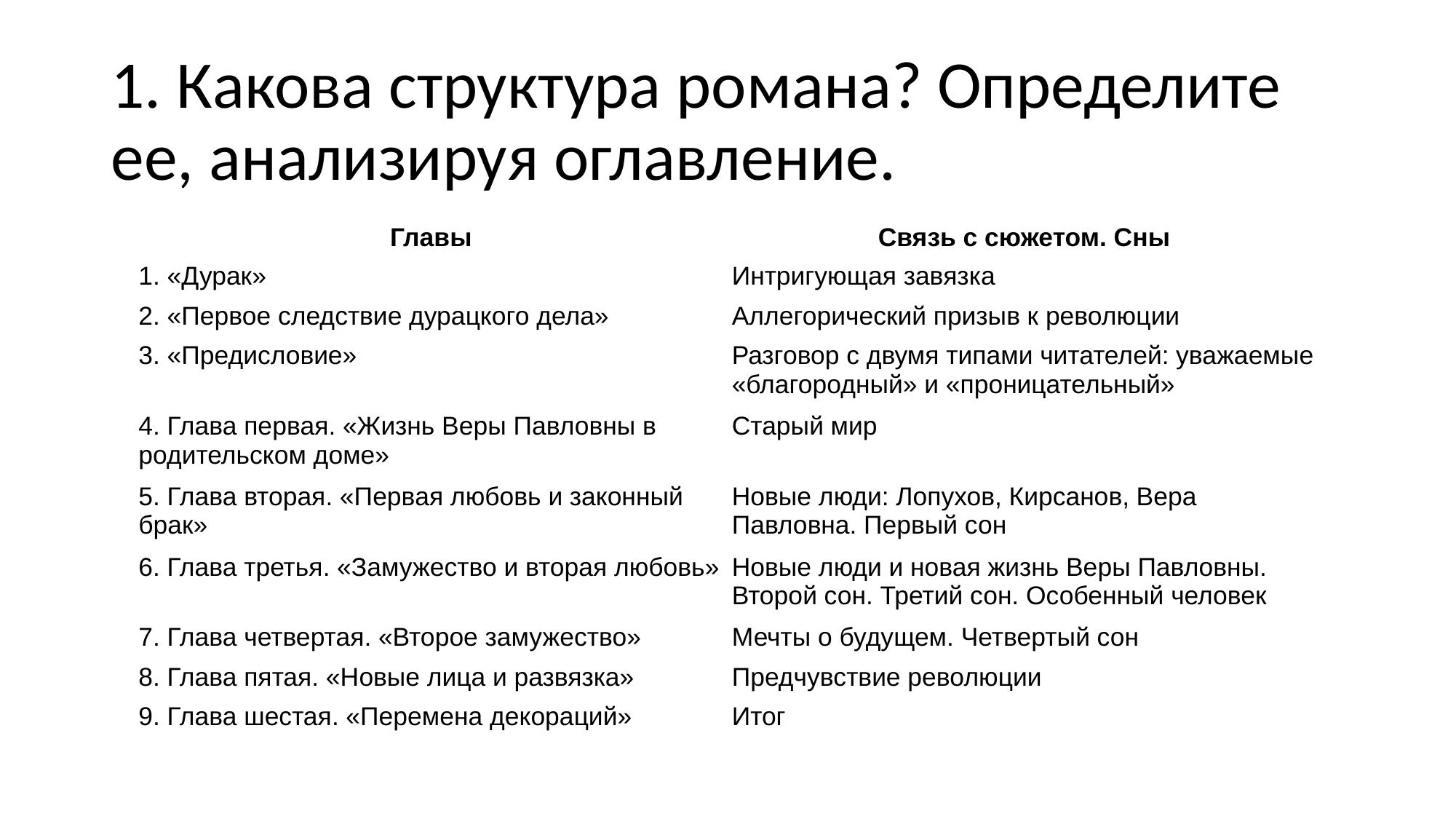

# 1. Какова структура романа? Определите ее, анализируя оглавление.
| Главы | Связь с сюжетом. Сны |
| --- | --- |
| 1. «Дурак» | Интригующая завязка |
| 2. «Первое следствие дурацкого дела» | Аллегорический призыв к революции |
| 3. «Предисловие» | Разговор с двумя типами читателей: уважаемые «благородный» и «проницательный» |
| 4. Глава первая. «Жизнь Веры Павловны в родительском доме» | Старый мир |
| 5. Глава вторая. «Первая любовь и законный брак» | Новые люди: Лопухов, Кирсанов, Вера Павловна. Первый сон |
| 6. Глава третья. «Замужество и вторая любовь» | Новые люди и новая жизнь Веры Павловны. Второй сон. Третий сон. Особенный человек |
| 7. Глава четвертая. «Второе замужество» | Мечты о будущем. Четвертый сон |
| 8. Глава пятая. «Новые лица и развязка» | Предчувствие революции |
| 9. Глава шестая. «Перемена декораций» | Итог |